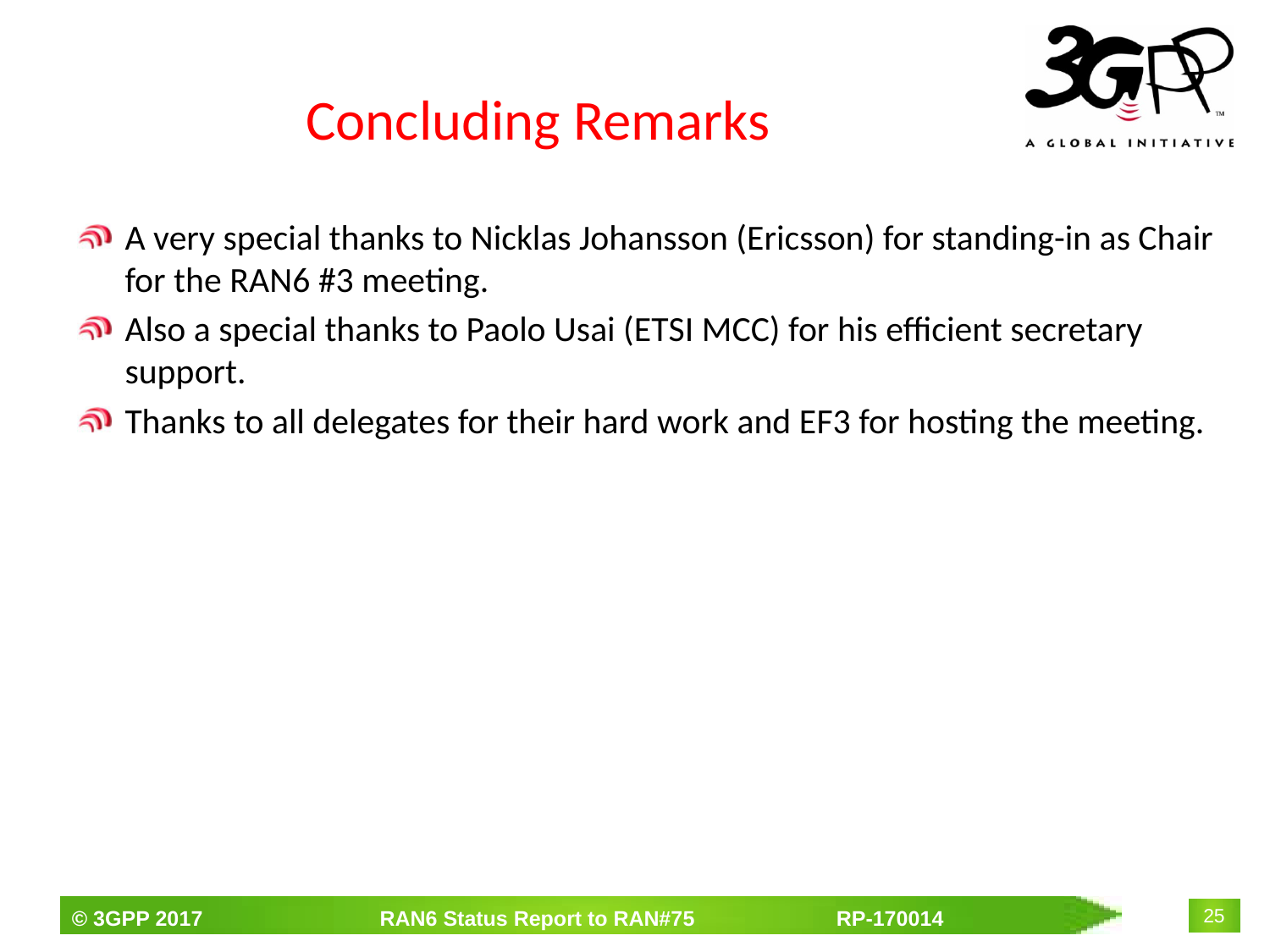

# Concluding Remarks
A very special thanks to Nicklas Johansson (Ericsson) for standing-in as Chair for the RAN6 #3 meeting.
Also a special thanks to Paolo Usai (ETSI MCC) for his efficient secretary support.
Thanks to all delegates for their hard work and EF3 for hosting the meeting.